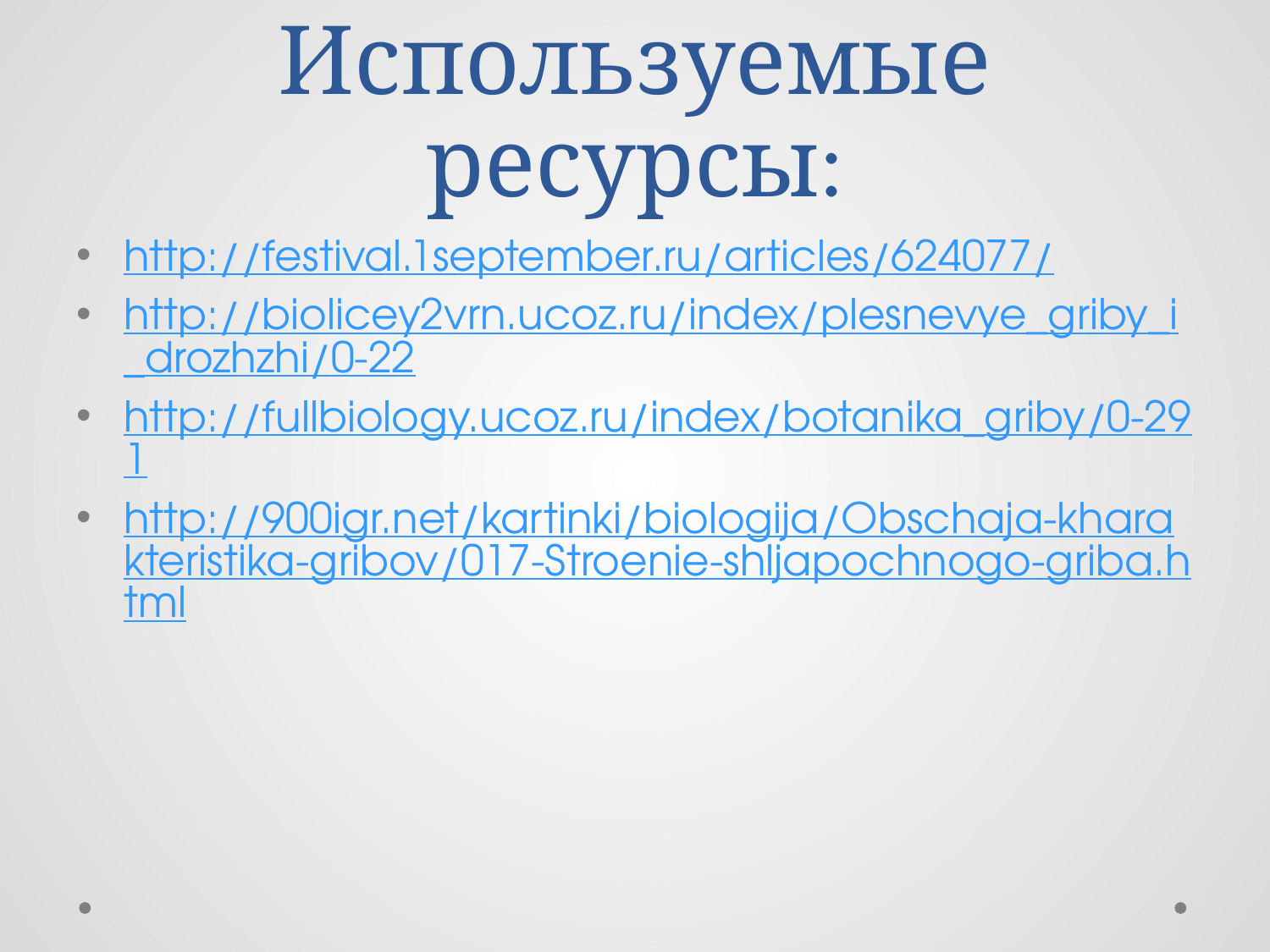

# Используемые ресурсы:
http://festival.1september.ru/articles/624077/
http://biolicey2vrn.ucoz.ru/index/plesnevye_griby_i_drozhzhi/0-22
http://fullbiology.ucoz.ru/index/botanika_griby/0-291
http://900igr.net/kartinki/biologija/Obschaja-kharakteristika-gribov/017-Stroenie-shljapochnogo-griba.html